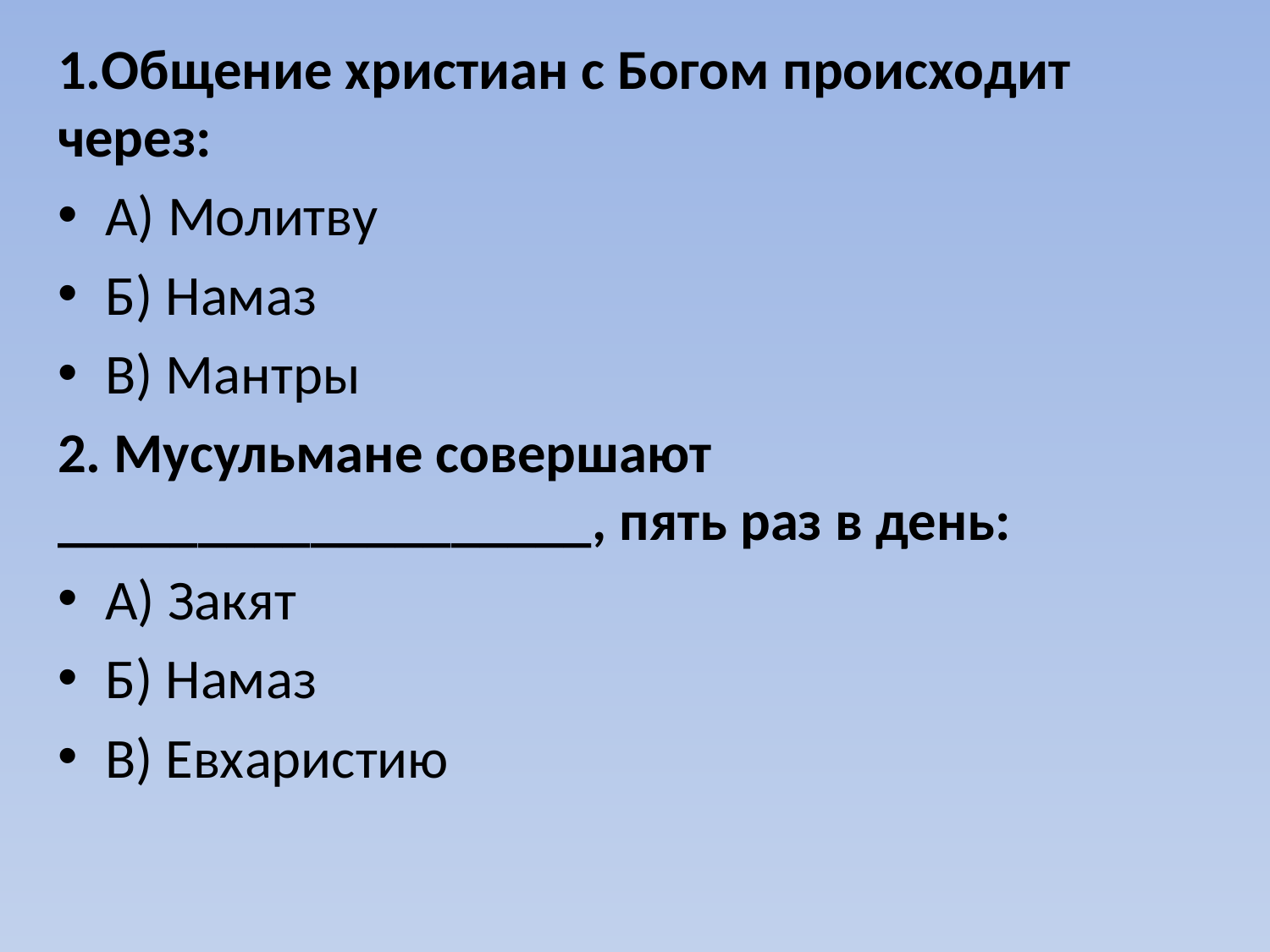

1.Общение христиан с Богом происходит  через:
А) Молитву
Б) Намаз
В) Мантры
2. Мусульмане совершают ___________________, пять раз в день:
А) Закят
Б) Намаз
В) Евхаристию

#